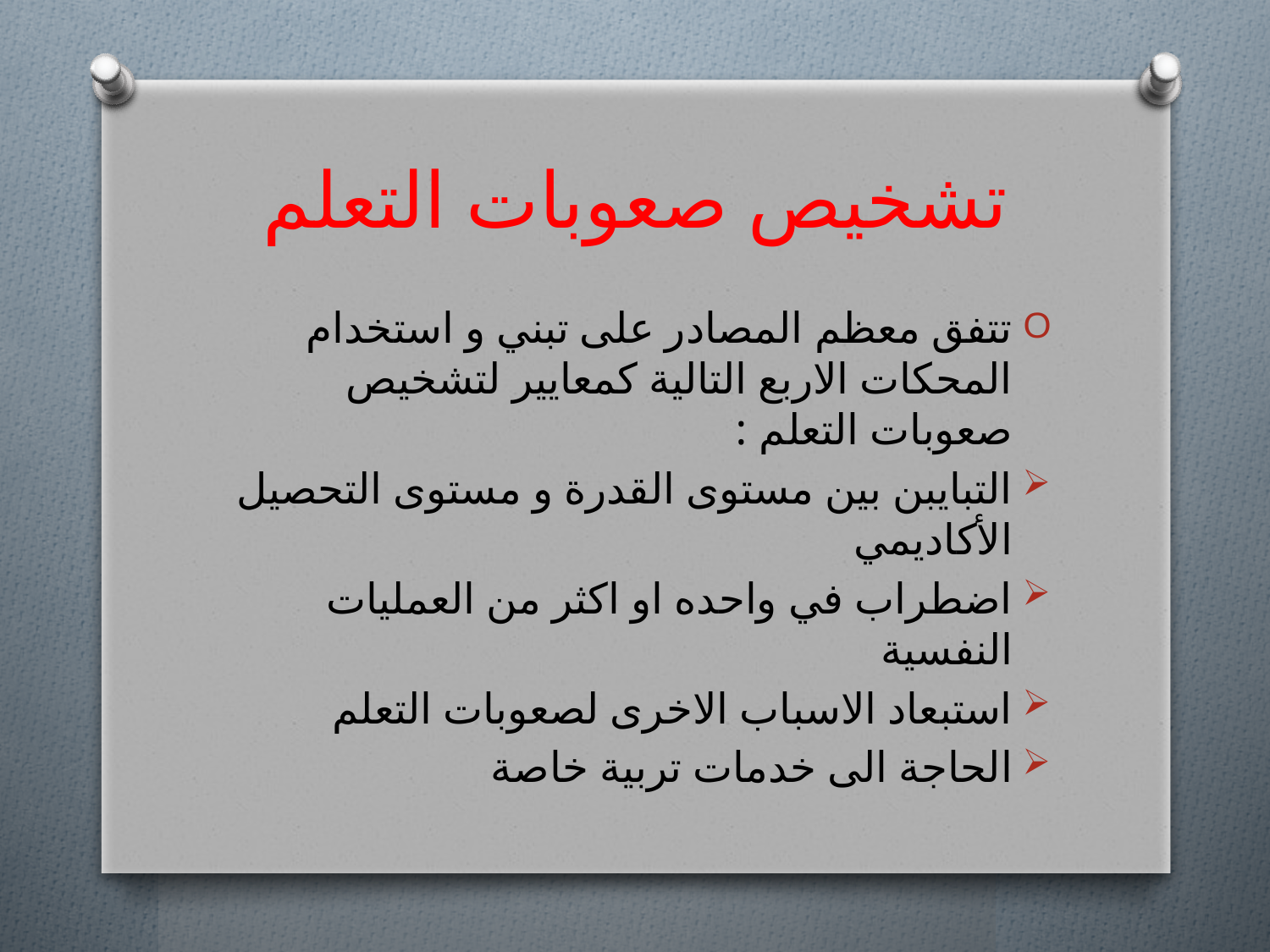

# تشخيص صعوبات التعلم
تتفق معظم المصادر على تبني و استخدام المحكات الاربع التالية كمعايير لتشخيص صعوبات التعلم :
التبايبن بين مستوى القدرة و مستوى التحصيل الأكاديمي
اضطراب في واحده او اكثر من العمليات النفسية
استبعاد الاسباب الاخرى لصعوبات التعلم
الحاجة الى خدمات تربية خاصة